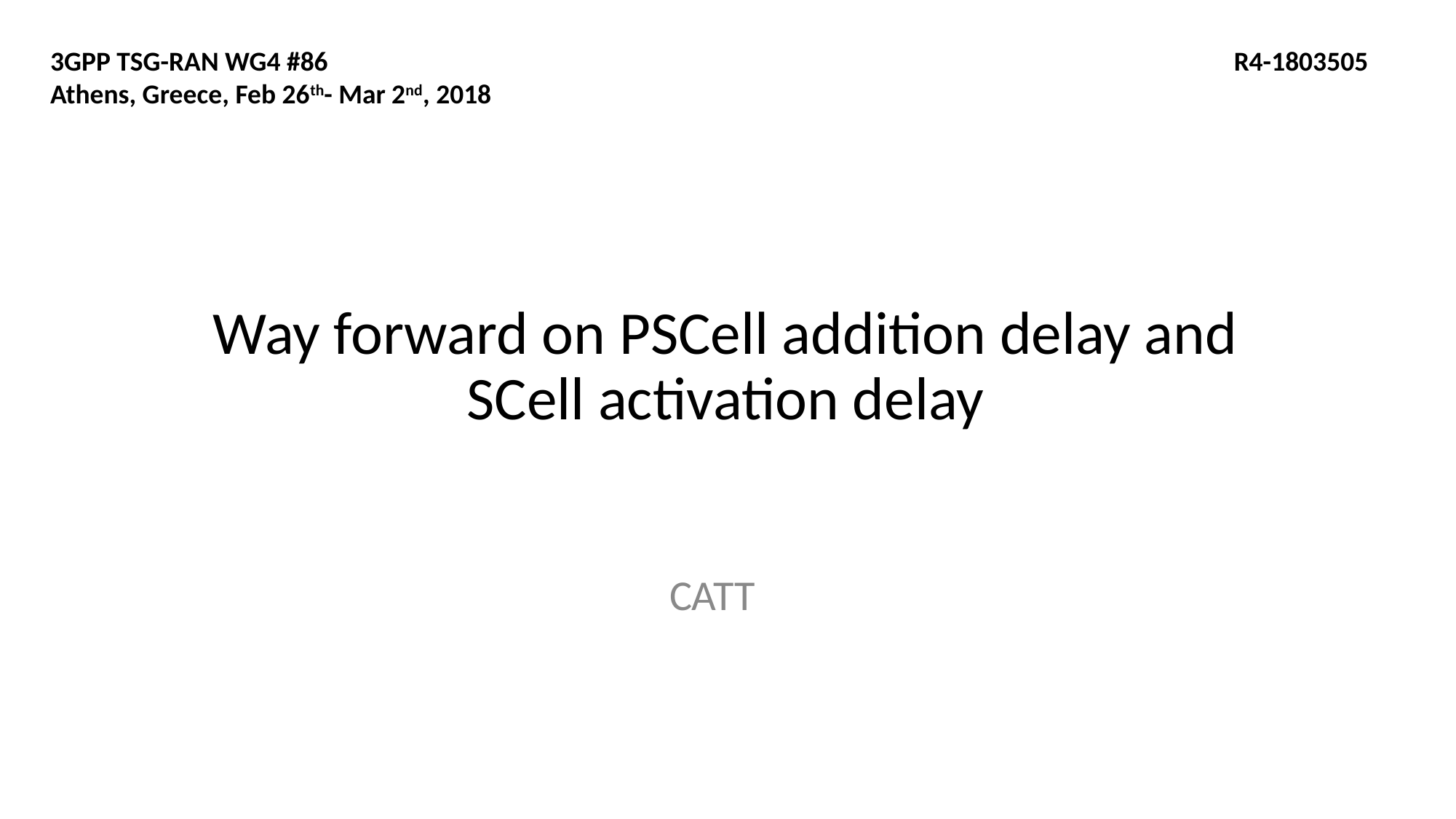

3GPP TSG-RAN WG4 #86
Athens, Greece, Feb 26th- Mar 2nd, 2018
R4-1803505
# Way forward on PSCell addition delay and SCell activation delay
CATT